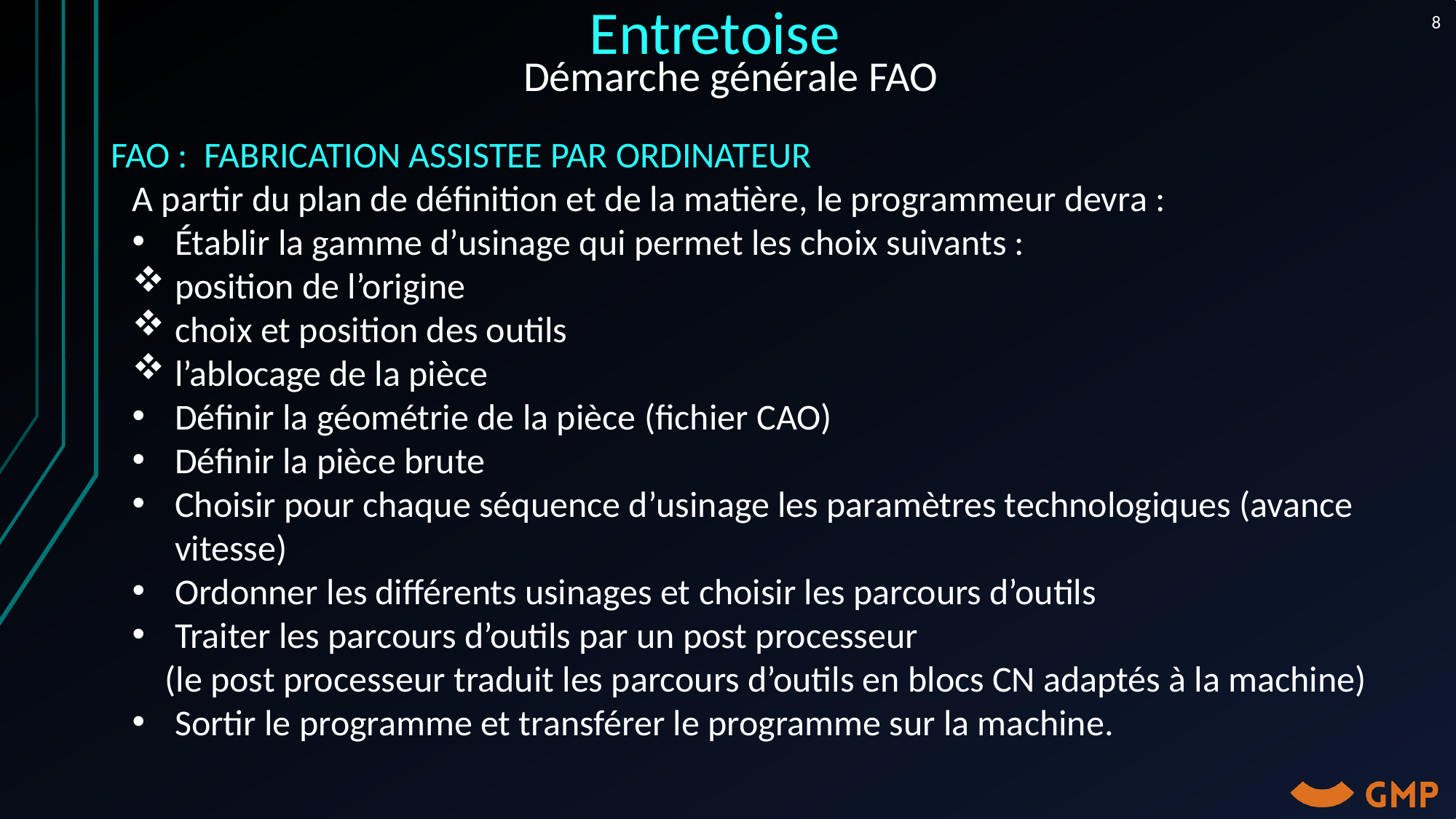

8
Entretoise
Démarche générale FAO
FAO :  FABRICATION ASSISTEE PAR ORDINATEUR
A partir du plan de définition et de la matière, le programmeur devra :
Établir la gamme d’usinage qui permet les choix suivants :
position de l’origine
choix et position des outils
l’ablocage de la pièce
Définir la géométrie de la pièce (fichier CAO)
Définir la pièce brute
Choisir pour chaque séquence d’usinage les paramètres technologiques (avance vitesse)
Ordonner les différents usinages et choisir les parcours d’outils
Traiter les parcours d’outils par un post processeur
    (le post processeur traduit les parcours d’outils en blocs CN adaptés à la machine)
Sortir le programme et transférer le programme sur la machine.